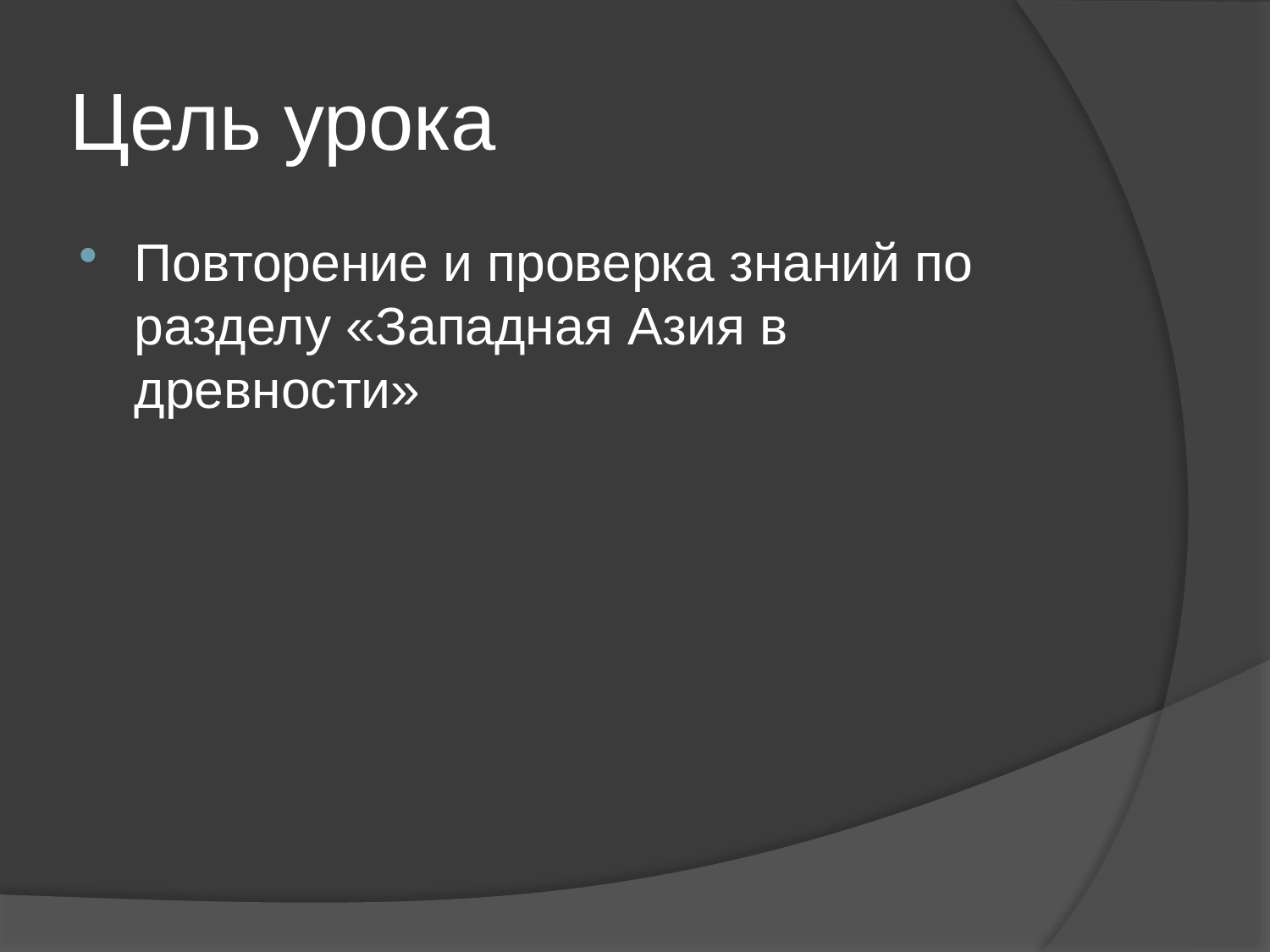

# Цель урока
Повторение и проверка знаний по разделу «Западная Азия в древности»